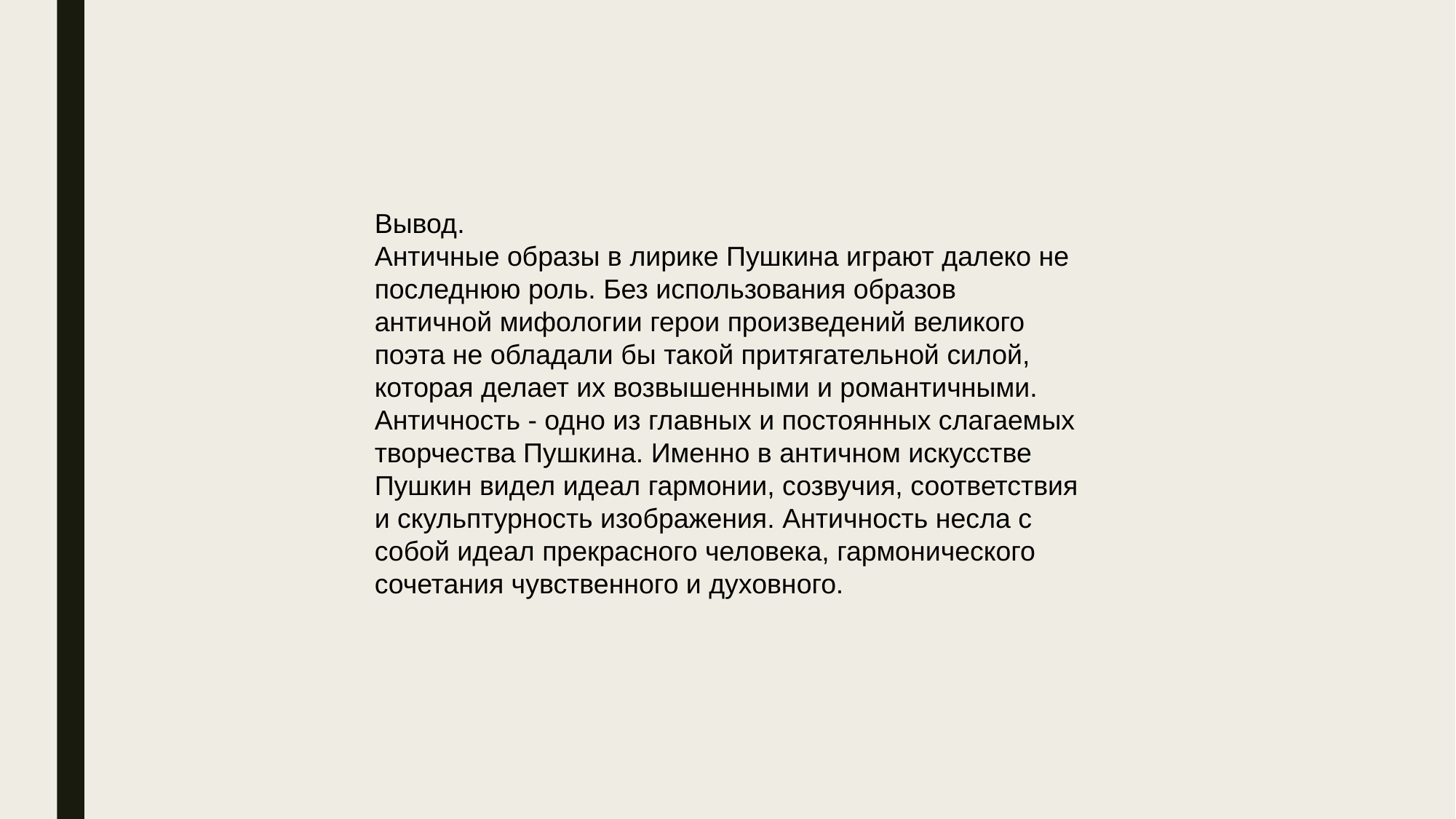

Вывод.
Античные образы в лирике Пушкина играют далеко не последнюю роль. Без использования образов античной мифологии герои произведений великого поэта не обладали бы такой притягательной силой, которая делает их возвышенными и романтичными. Античность - одно из главных и постоянных слагаемых творчества Пушкина. Именно в античном искусстве Пушкин видел идеал гармонии, созвучия, соответствия и скульптурность изображения. Античность несла с собой идеал прекрасного человека, гармонического сочетания чувственного и духовного.